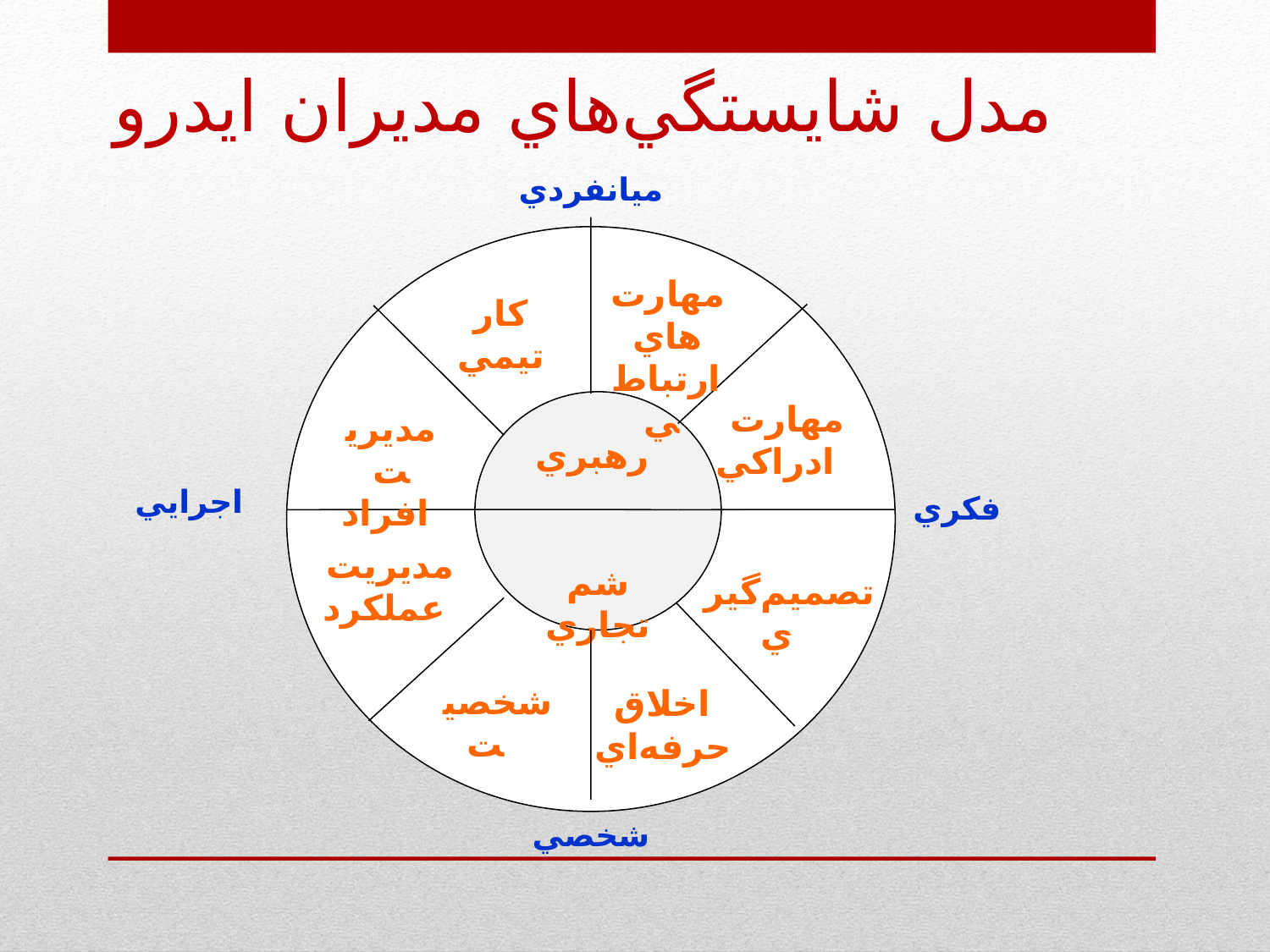

مدل شايستگي‌‌‌هاي مديران ايدرو
ميانفردي

مهارت‌‌هاي ارتباطي

كار تيمي‌

مهارت ادراكي
رهبري

شم تجاري
مديريت افراد
اجرايي
فكري

مديريت عملكرد
تصميم‌گيري

شخصيت
اخلاق
حرفه‌اي
شخصي